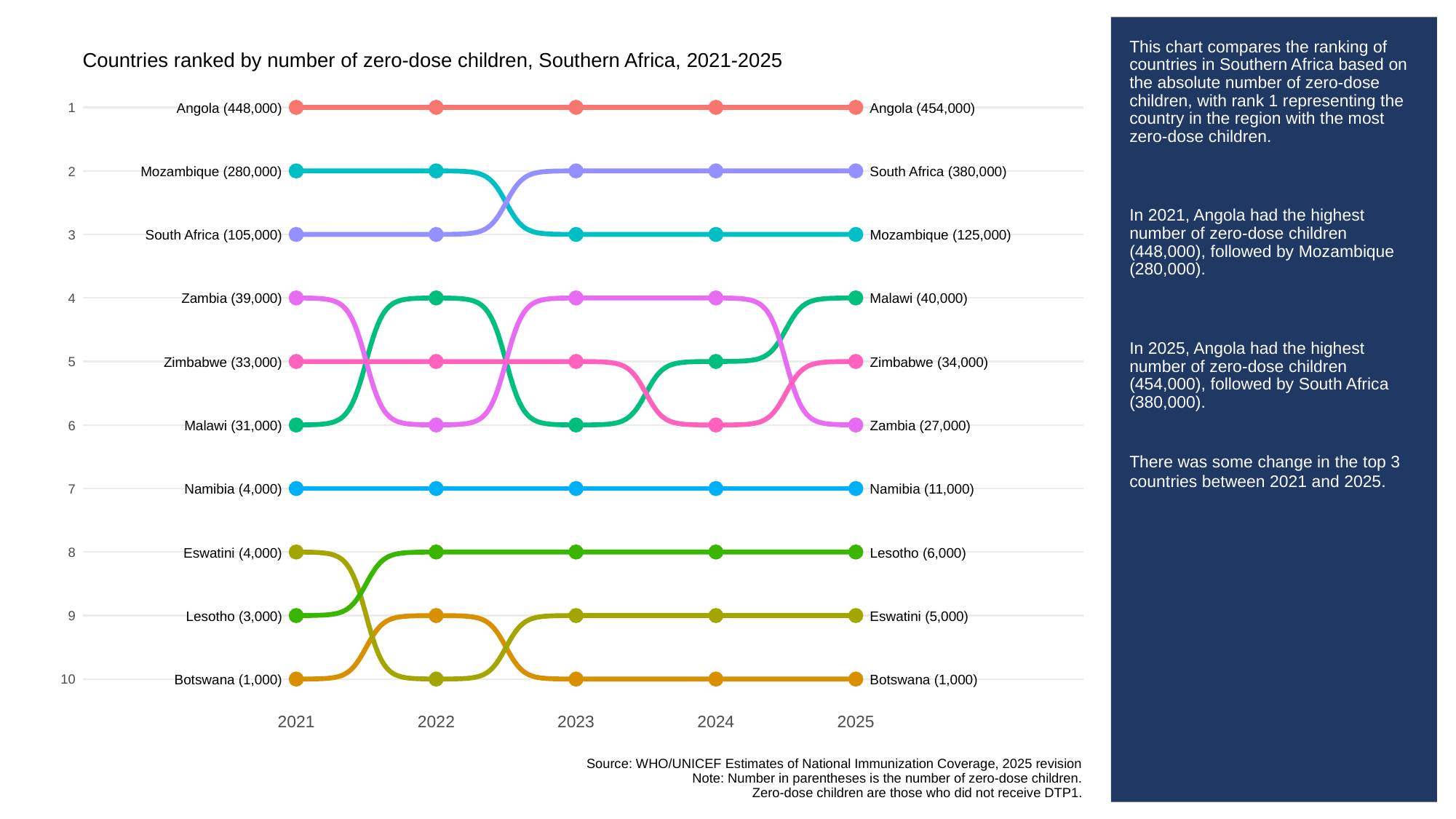

# This chart compares the ranking of countries in Southern Africa based on the absolute number of zero-dose children, with rank 1 representing the country in the region with the most zero-dose children.

In 2021, Angola had the highest number of zero-dose children (448,000), followed by Mozambique (280,000).

In 2025, Angola had the highest number of zero-dose children (454,000), followed by South Africa (380,000).

There was some change in the top 3 countries between 2021 and 2025.

Countries ranked by number of zero-dose children, Southern Africa, 2021-2025

Angola (448,000)
Angola (454,000)
1
1
1
1
1
1

Mozambique (280,000)
South Africa (380,000)
2
2
2
2
2
2

South Africa (105,000)
Mozambique (125,000)
3
3
3
3
3
3

Zambia (39,000)
Malawi (40,000)
4
4
4
4
4
4

Zimbabwe (33,000)
Zimbabwe (34,000)
5
5
5
5
5
5

Malawi (31,000)
Zambia (27,000)
6
6
6
6
6
6

Namibia (4,000)
Namibia (11,000)
7
7
7
7
7
7

Eswatini (4,000)
Lesotho (6,000)
8
8
8
8
8
8

Lesotho (3,000)
Eswatini (5,000)
9
9
9
9
9
9

Botswana (1,000)
Botswana (1,000)
10
10
10
10
10
10

2021
2022
2023
2024
2025
Source: WHO/UNICEF Estimates of National Immunization Coverage, 2025 revision
Note: Number in parentheses is the number of zero-dose children.
Zero-dose children are those who did not receive DTP1.